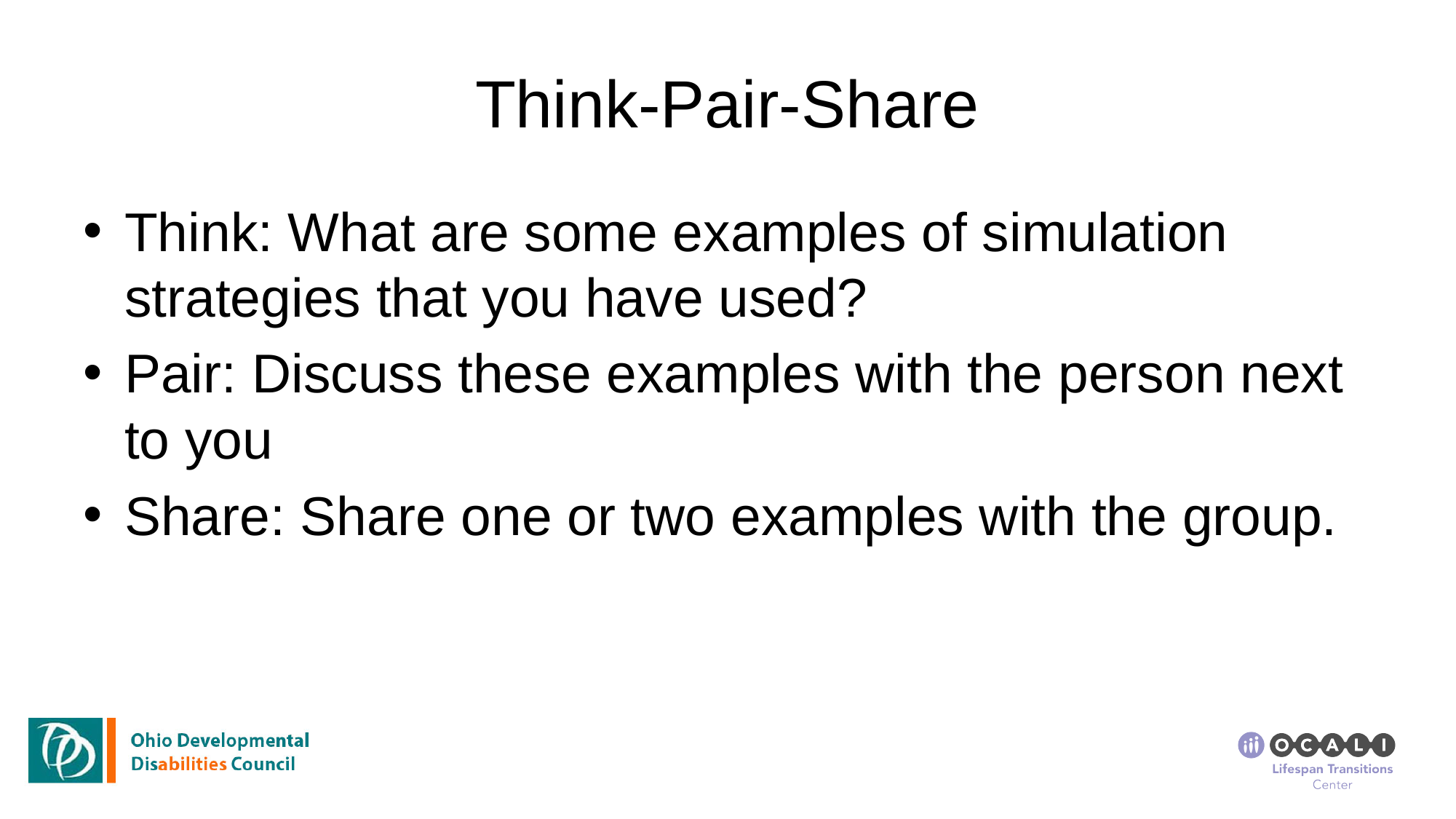

# Think-Pair-Share
Think: What are some examples of simulation strategies that you have used?
Pair: Discuss these examples with the person next to you
Share: Share one or two examples with the group.